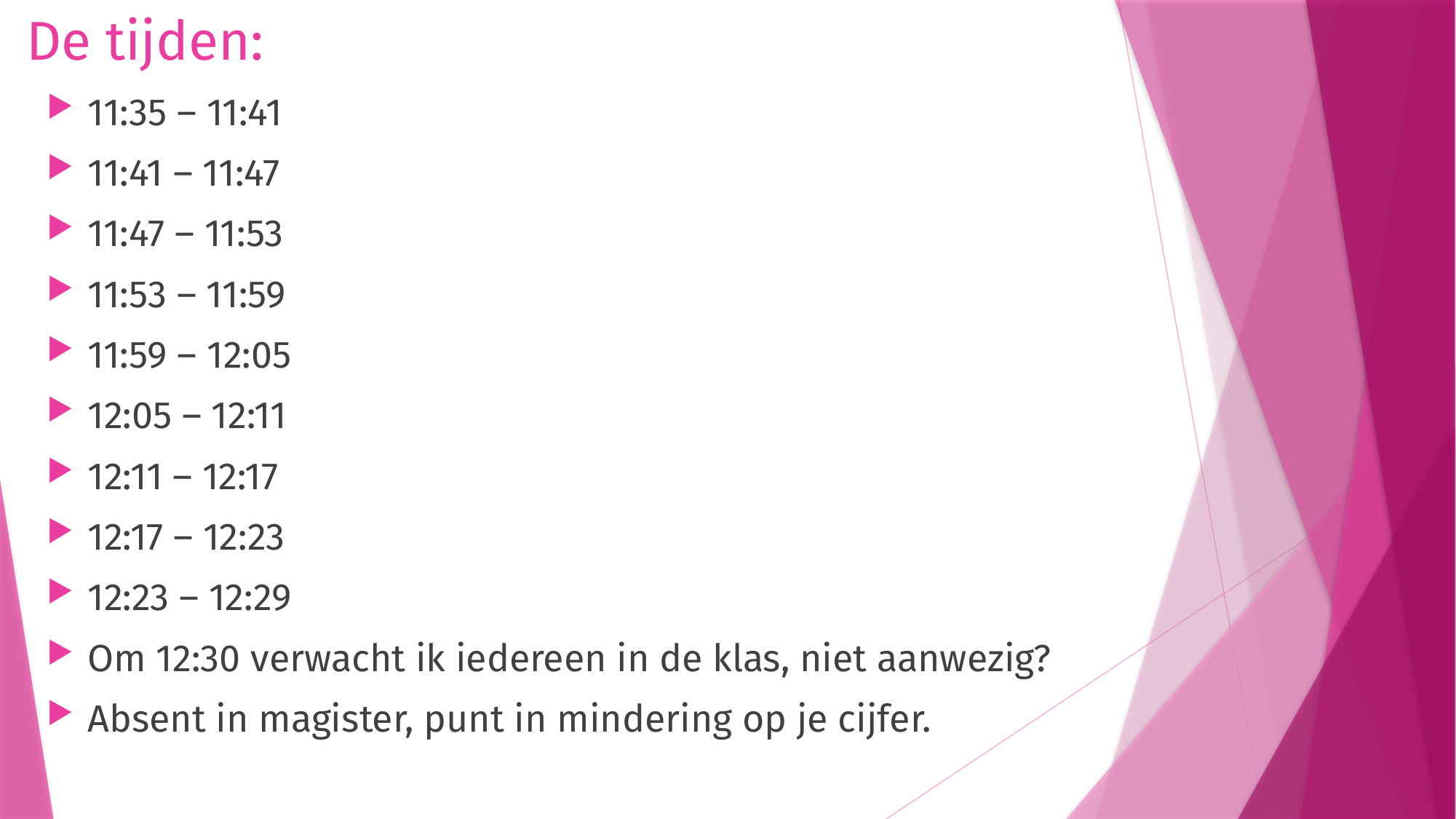

# De tijden:
11:35 – 11:41
11:41 – 11:47
11:47 – 11:53
11:53 – 11:59
11:59 – 12:05
12:05 – 12:11
12:11 – 12:17
12:17 – 12:23
12:23 – 12:29
Om 12:30 verwacht ik iedereen in de klas, niet aanwezig?
Absent in magister, punt in mindering op je cijfer.